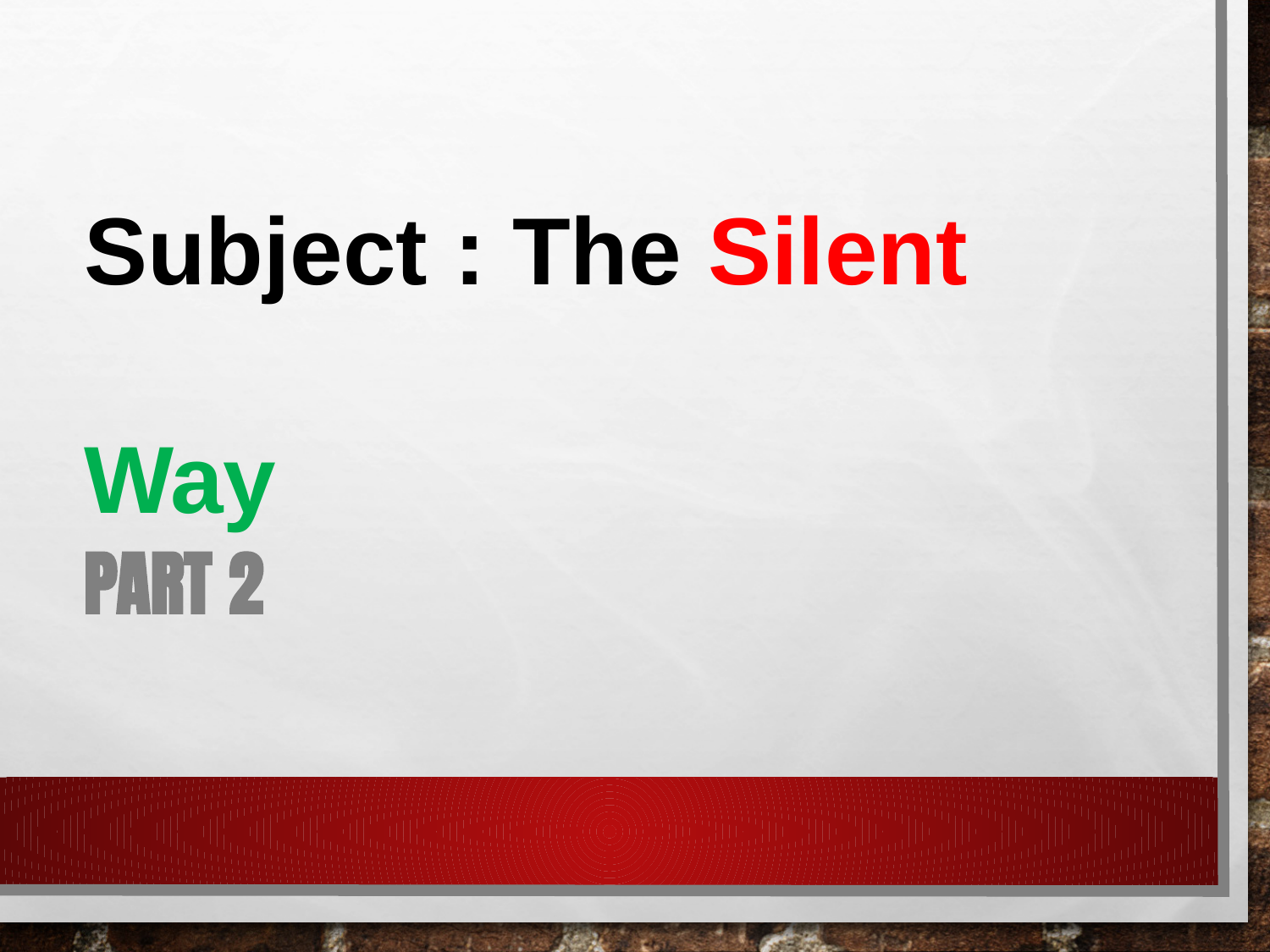

# Subject : The Silent Way
Part 2